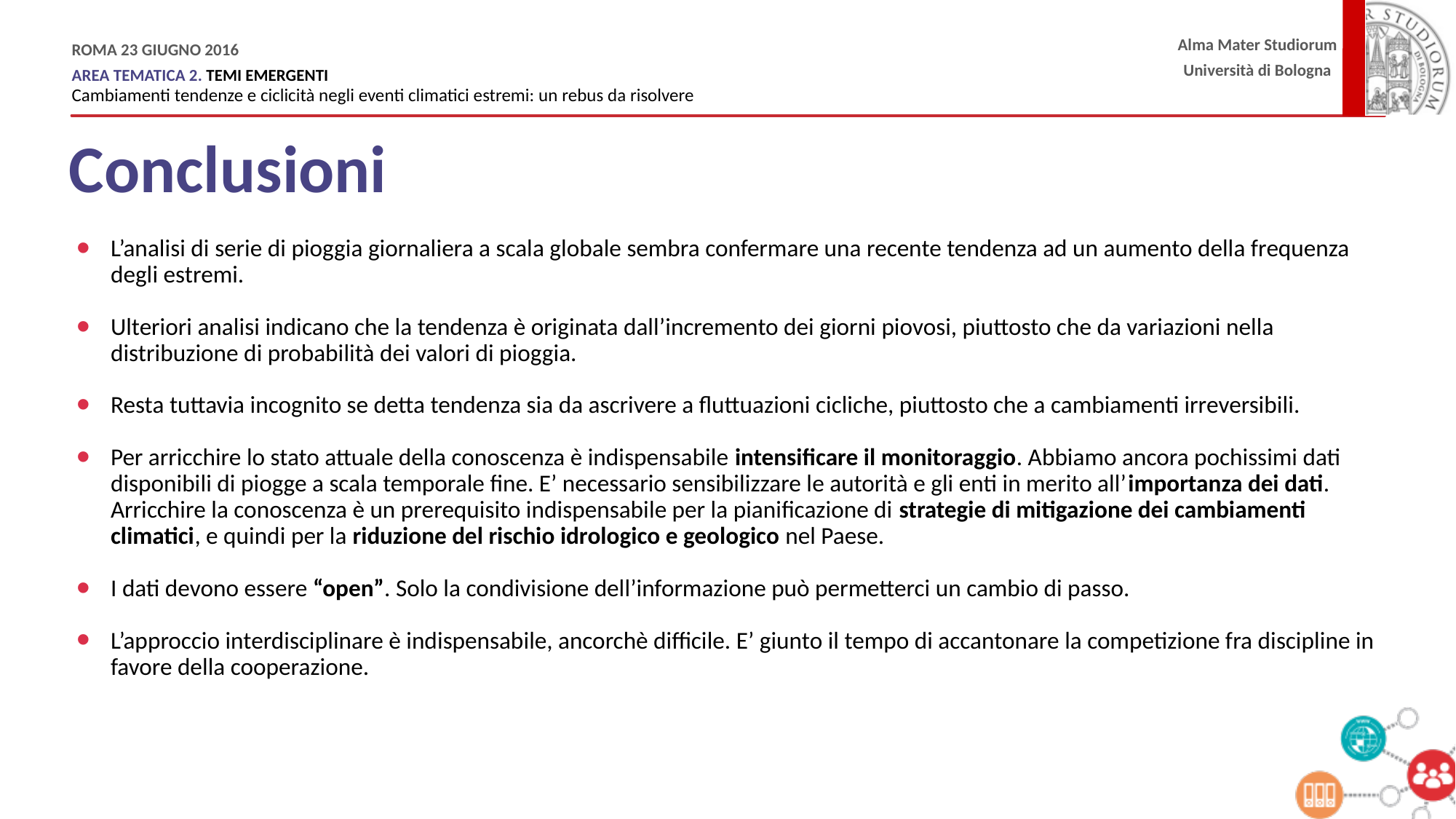

Conclusioni
L’analisi di serie di pioggia giornaliera a scala globale sembra confermare una recente tendenza ad un aumento della frequenza degli estremi.

Ulteriori analisi indicano che la tendenza è originata dall’incremento dei giorni piovosi, piuttosto che da variazioni nella distribuzione di probabilità dei valori di pioggia.

Resta tuttavia incognito se detta tendenza sia da ascrivere a fluttuazioni cicliche, piuttosto che a cambiamenti irreversibili.

Per arricchire lo stato attuale della conoscenza è indispensabile intensificare il monitoraggio. Abbiamo ancora pochissimi dati disponibili di piogge a scala temporale fine. E’ necessario sensibilizzare le autorità e gli enti in merito all’importanza dei dati. Arricchire la conoscenza è un prerequisito indispensabile per la pianificazione di strategie di mitigazione dei cambiamenti climatici, e quindi per la riduzione del rischio idrologico e geologico nel Paese.

I dati devono essere “open”. Solo la condivisione dell’informazione può permetterci un cambio di passo.

L’approccio interdisciplinare è indispensabile, ancorchè difficile. E’ giunto il tempo di accantonare la competizione fra discipline in favore della cooperazione.